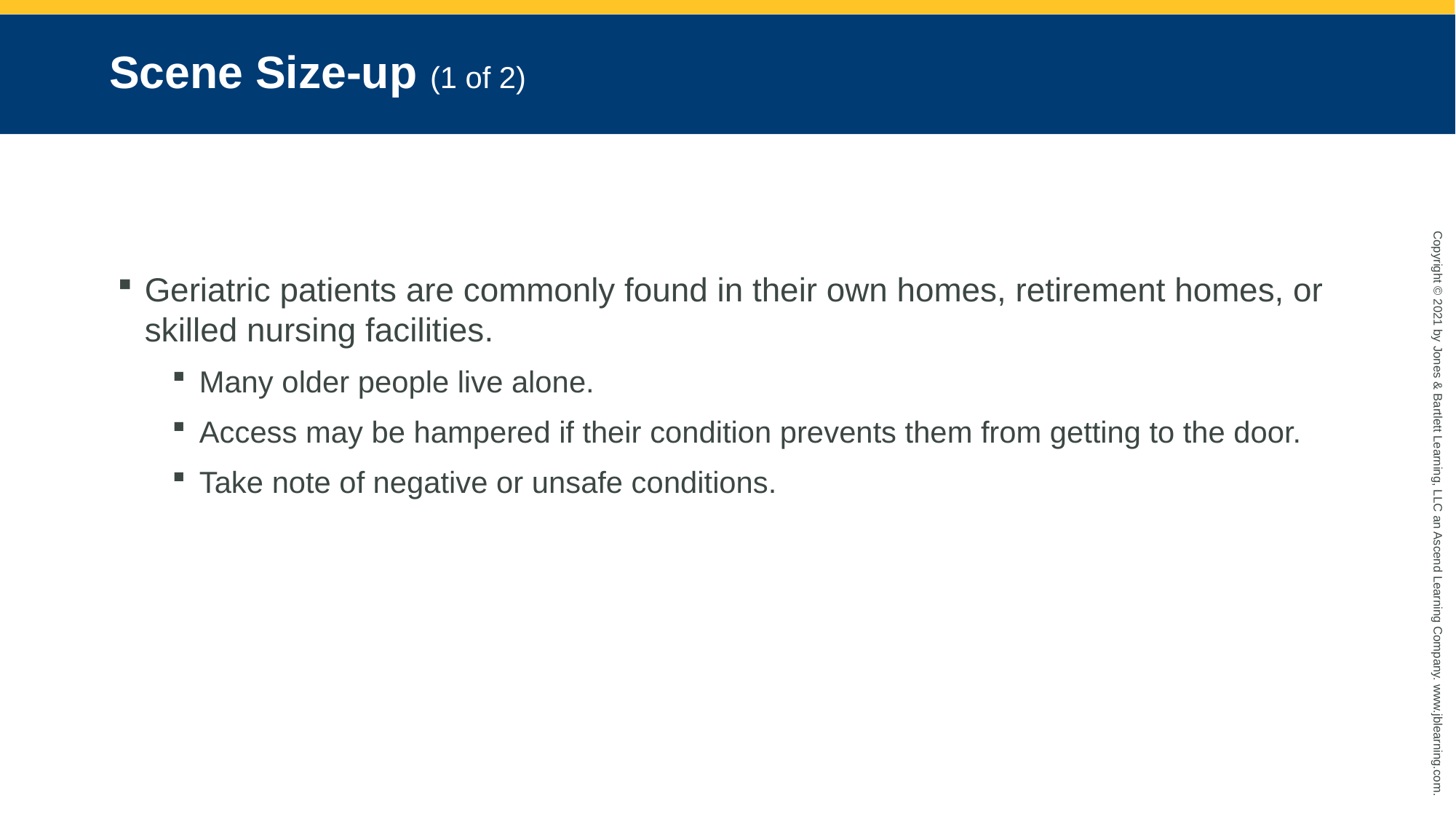

# Scene Size-up (1 of 2)
Geriatric patients are commonly found in their own homes, retirement homes, or skilled nursing facilities.
Many older people live alone.
Access may be hampered if their condition prevents them from getting to the door.
Take note of negative or unsafe conditions.